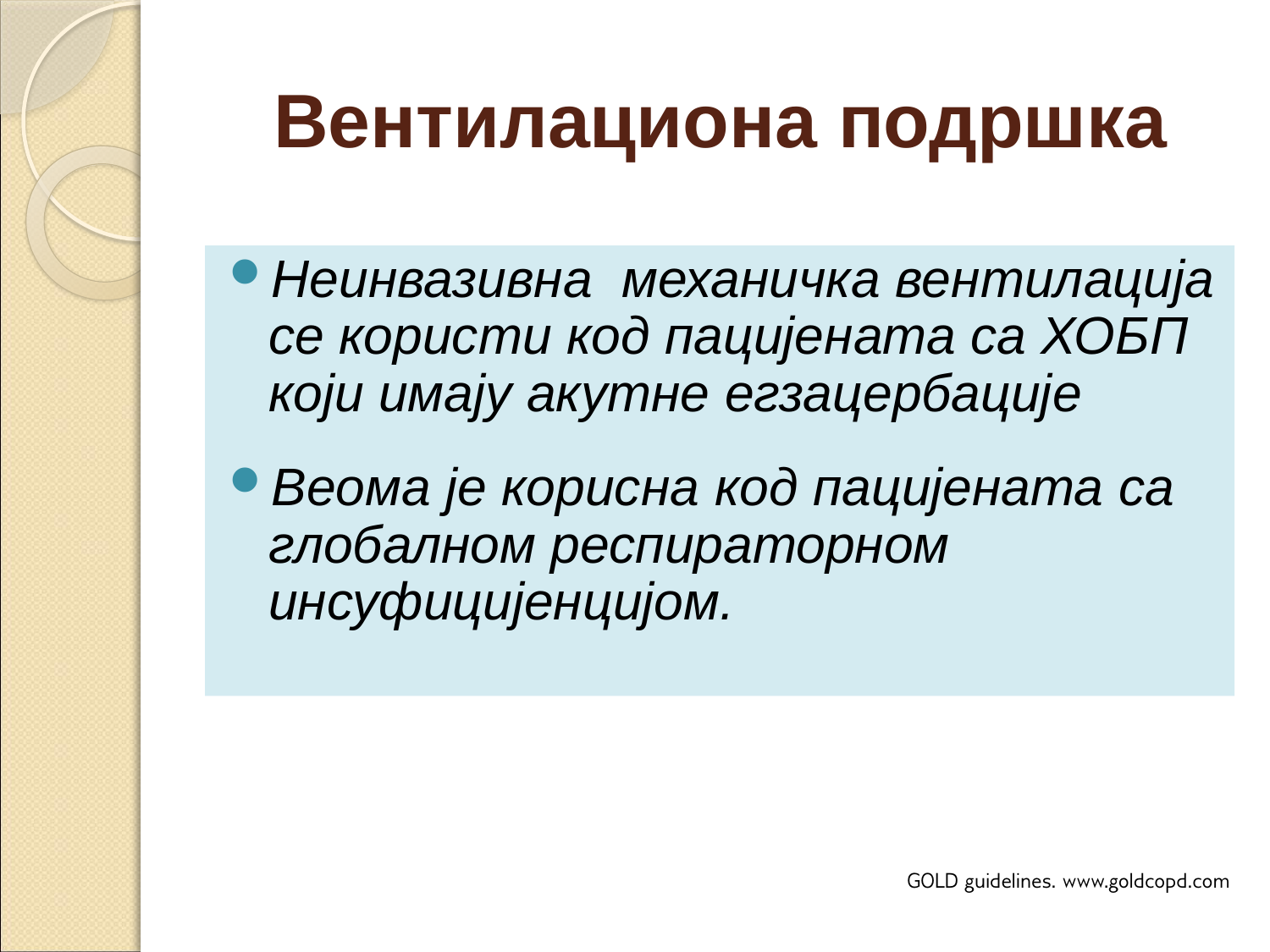

# Вентилациона подршка
Неинвазивна  механичка вентилација се користи код пацијената са ХОБП који имају акутне егзацербације
Веома је корисна код пацијената са глобалном респираторном инсуфицијенцијом.
GOLD guidelines. www.goldcopd.com